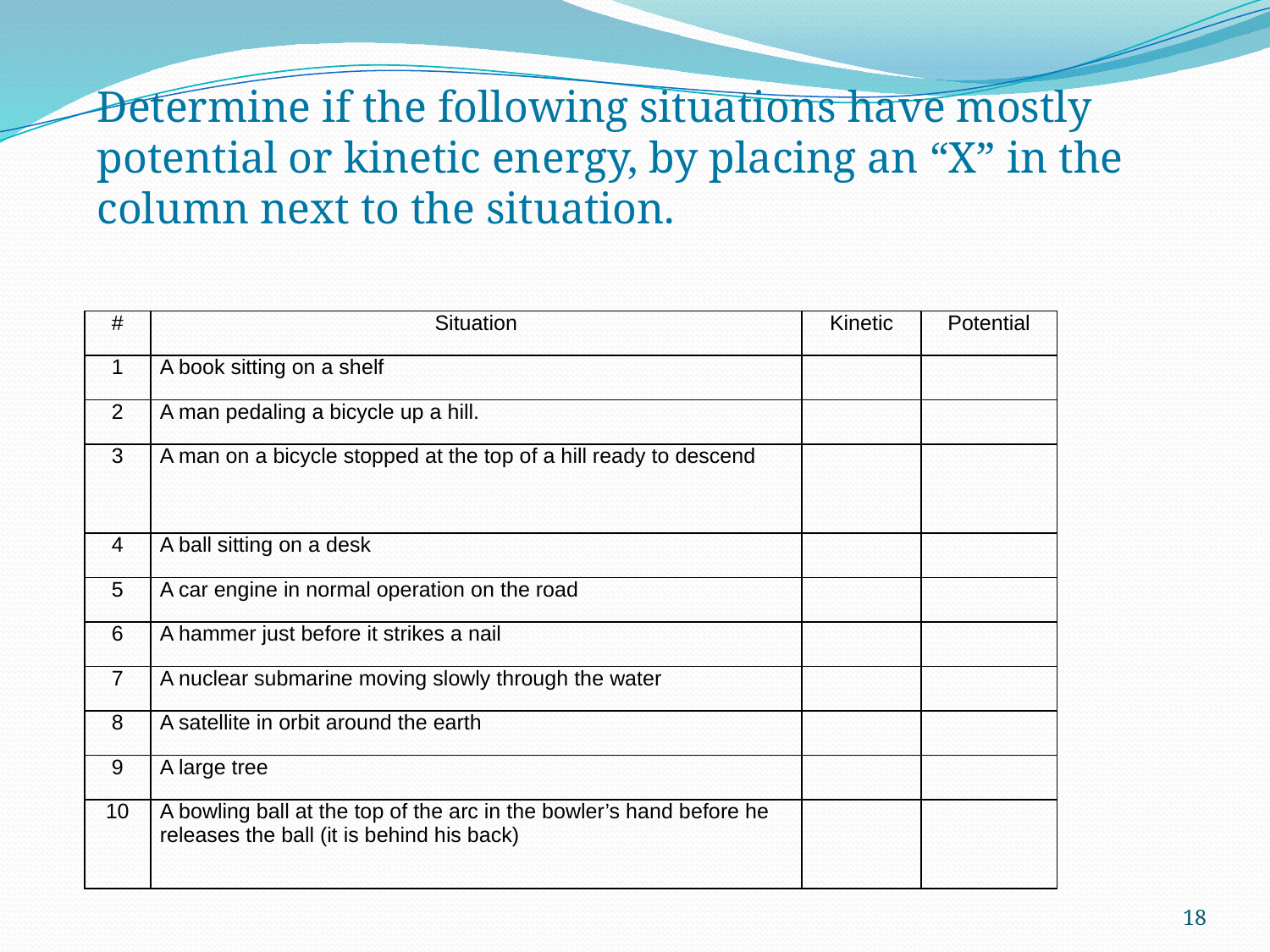

Determine if the following situations have mostly potential or kinetic energy, by placing an “X” in the column next to the situation.
| # | Situation | Kinetic | Potential |
| --- | --- | --- | --- |
| 1 | A book sitting on a shelf |  |  |
| 2 | A man pedaling a bicycle up a hill. |  |  |
| 3 | A man on a bicycle stopped at the top of a hill ready to descend |  |  |
| 4 | A ball sitting on a desk |  |  |
| 5 | A car engine in normal operation on the road |  |  |
| 6 | A hammer just before it strikes a nail |  |  |
| 7 | A nuclear submarine moving slowly through the water |  |  |
| 8 | A satellite in orbit around the earth |  |  |
| 9 | A large tree |  |  |
| 10 | A bowling ball at the top of the arc in the bowler’s hand before he releases the ball (it is behind his back) |  |  |
18